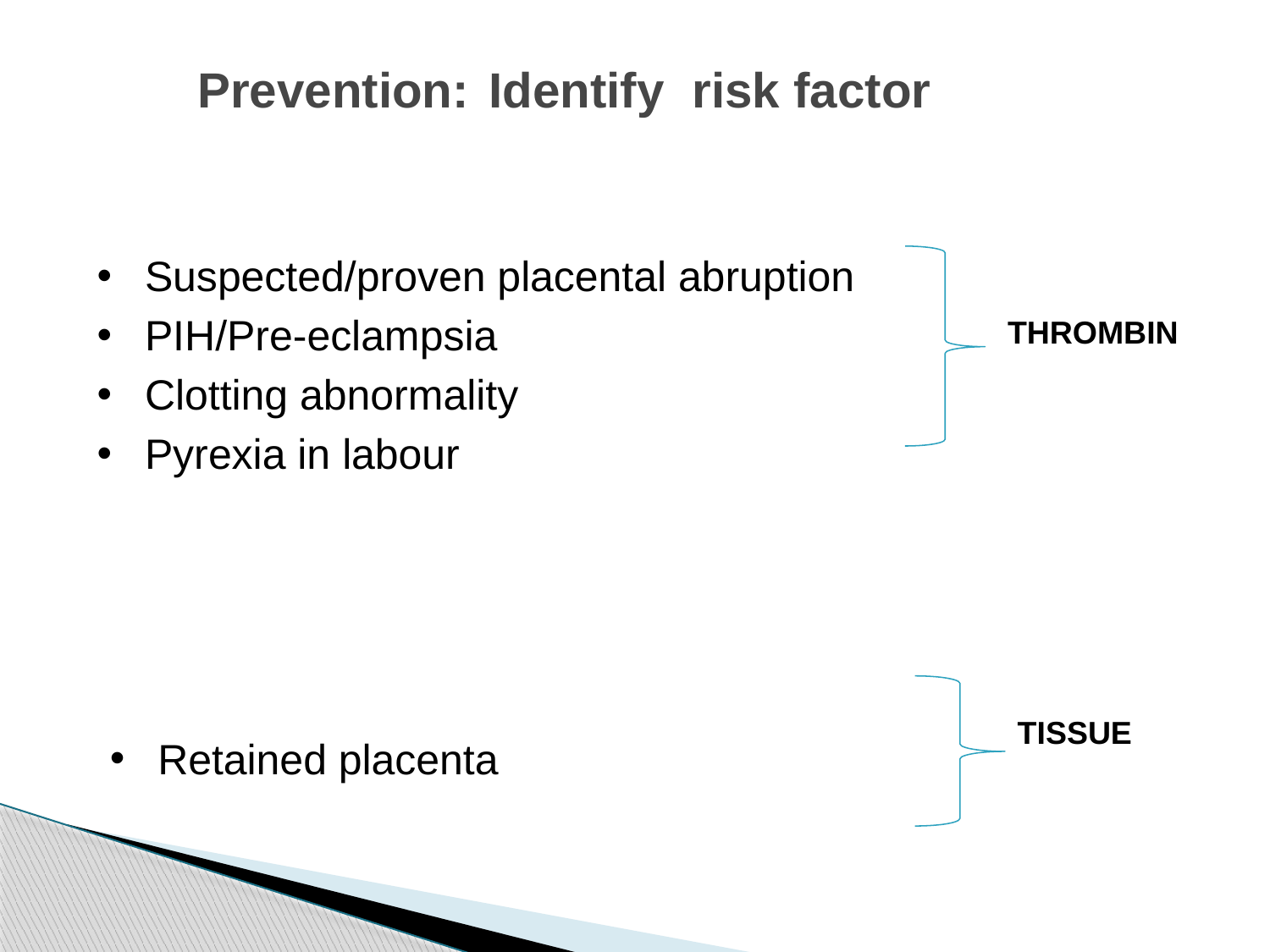

# Prevention: Identify  risk factor
Suspected/proven placental abruption
PIH/Pre-eclampsia
Clotting abnormality
Pyrexia in labour

THROMBIN

TISSUE
Retained placenta